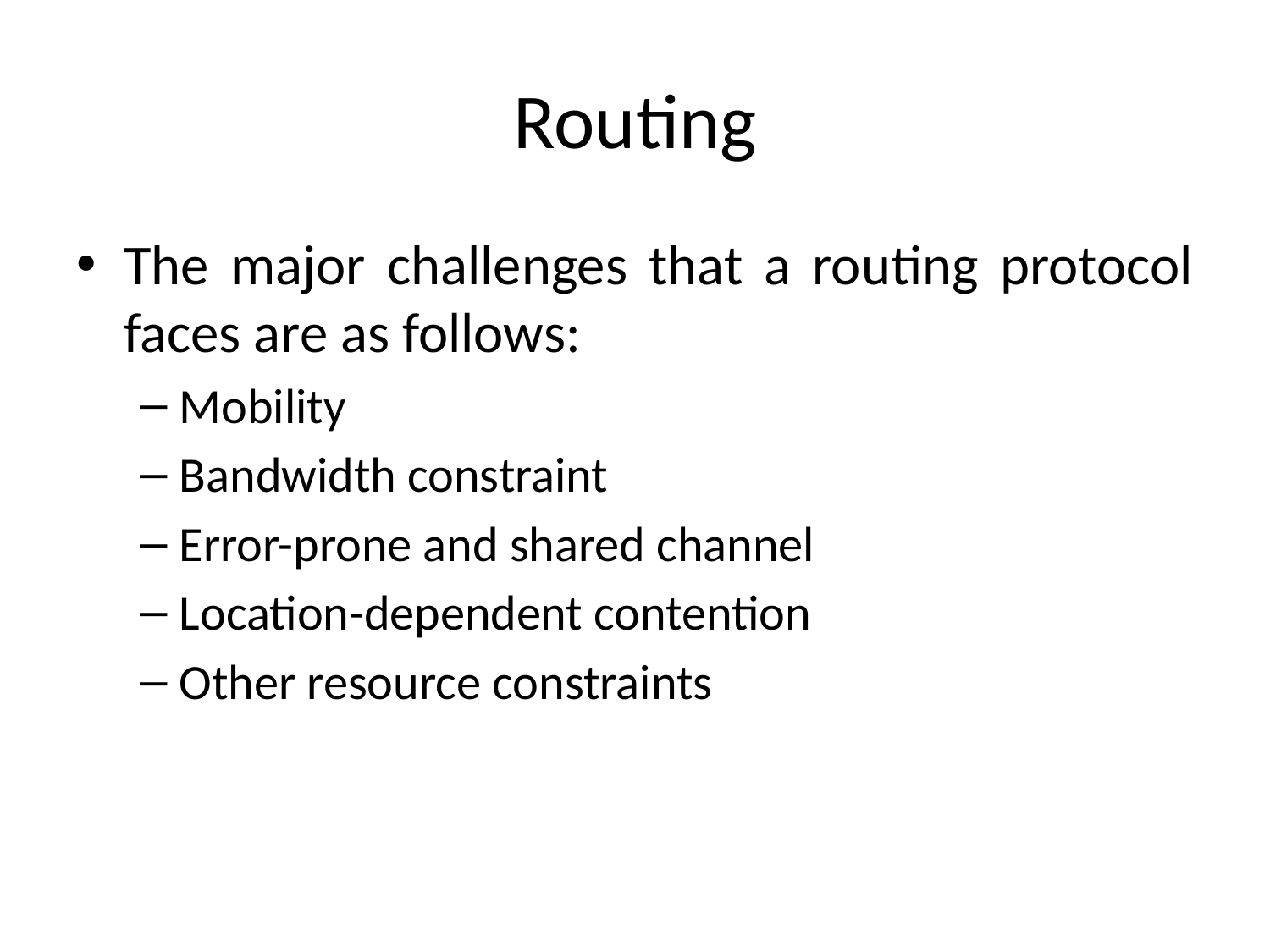

# Routing
The major challenges that a routing protocol faces are as follows:
Mobility
Bandwidth constraint
Error-prone and shared channel
Location-dependent contention
Other resource constraints